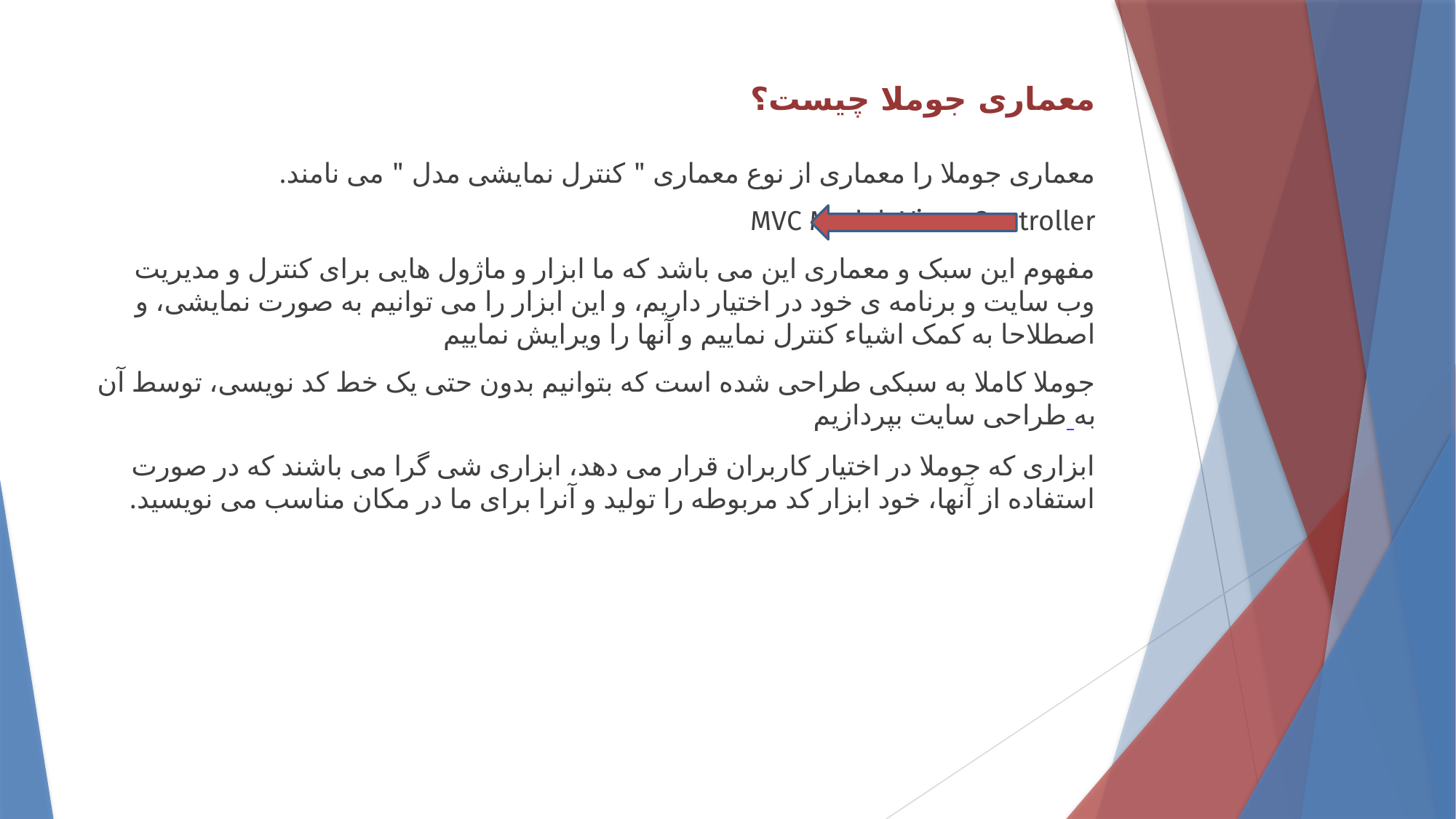

# معماری جوملا چیست؟
معماری جوملا را معماری از نوع معماری " کنترل نمایشی مدل " می نامند.
MVC Model  View  Controller
مفهوم این سبک و معماری این می باشد که ما ابزار و ماژول هایی برای کنترل و مدیریت وب سایت و برنامه ی خود در اختیار داریم، و این ابزار را می توانیم به صورت نمایشی، و اصطلاحا به کمک اشیاء کنترل نماییم و آنها را ویرایش نماییم
جوملا کاملا به سبکی طراحی شده است که بتوانیم بدون حتی یک خط کد نویسی، توسط آن به طراحی سایت بپردازیم
ابزاری که جوملا در اختیار کاربران قرار می دهد، ابزاری شی گرا می باشند که در صورت استفاده از آنها، خود ابزار کد مربوطه را تولید و آنرا برای ما در مکان مناسب می نویسید.